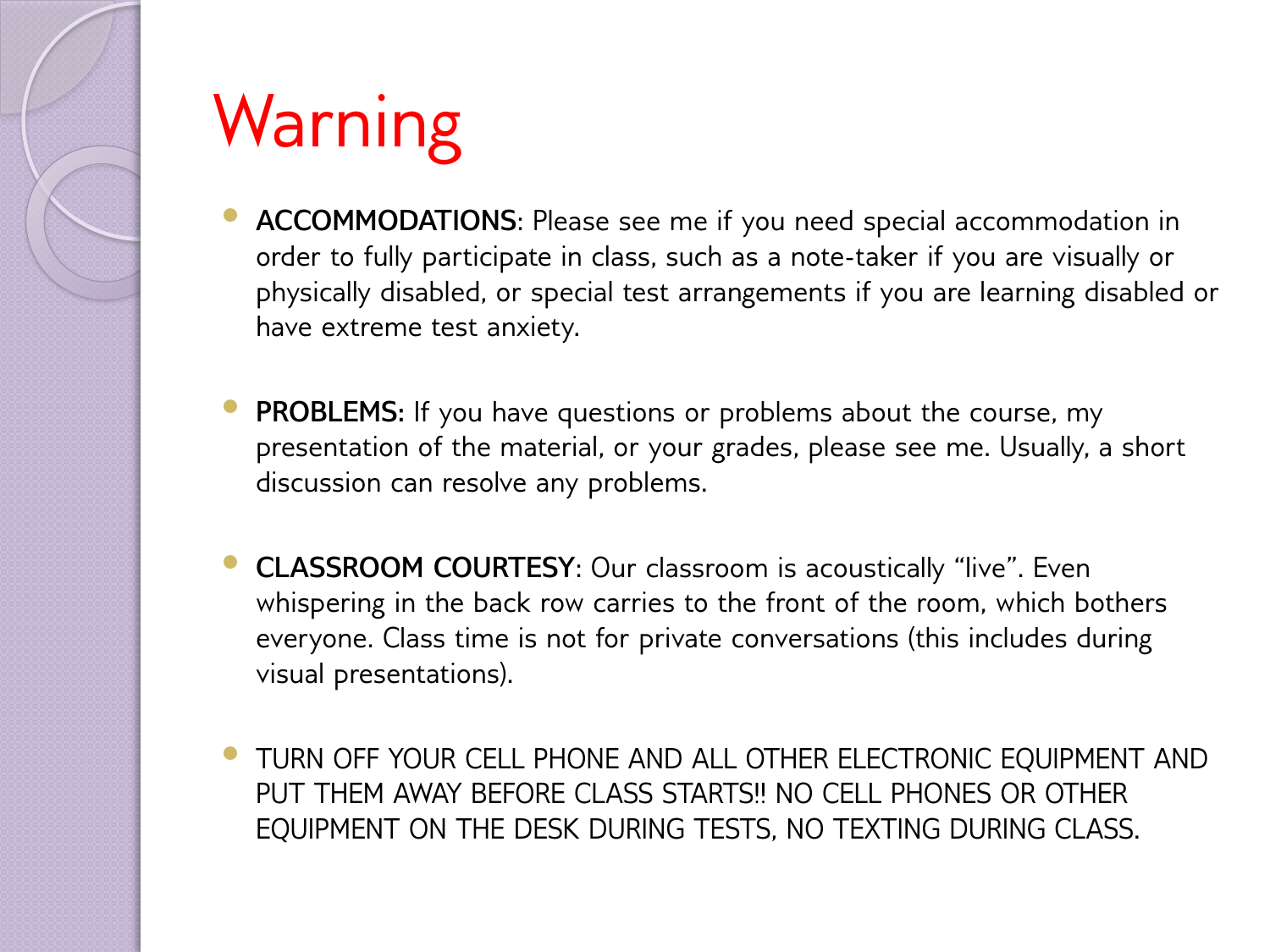

# Warning
ACCOMMODATIONS: Please see me if you need special accommodation in order to fully participate in class, such as a note-taker if you are visually or physically disabled, or special test arrangements if you are learning disabled or have extreme test anxiety.

PROBLEMS: If you have questions or problems about the course, my presentation of the material, or your grades, please see me. Usually, a short discussion can resolve any problems.

CLASSROOM COURTESY: Our classroom is acoustically “live”. Even whispering in the back row carries to the front of the room, which bothers everyone. Class time is not for private conversations (this includes during visual presentations).

TURN OFF YOUR CELL PHONE AND ALL OTHER ELECTRONIC EQUIPMENT AND PUT THEM AWAY BEFORE CLASS STARTS!! NO CELL PHONES OR OTHER EQUIPMENT ON THE DESK DURING TESTS, NO TEXTING DURING CLASS.